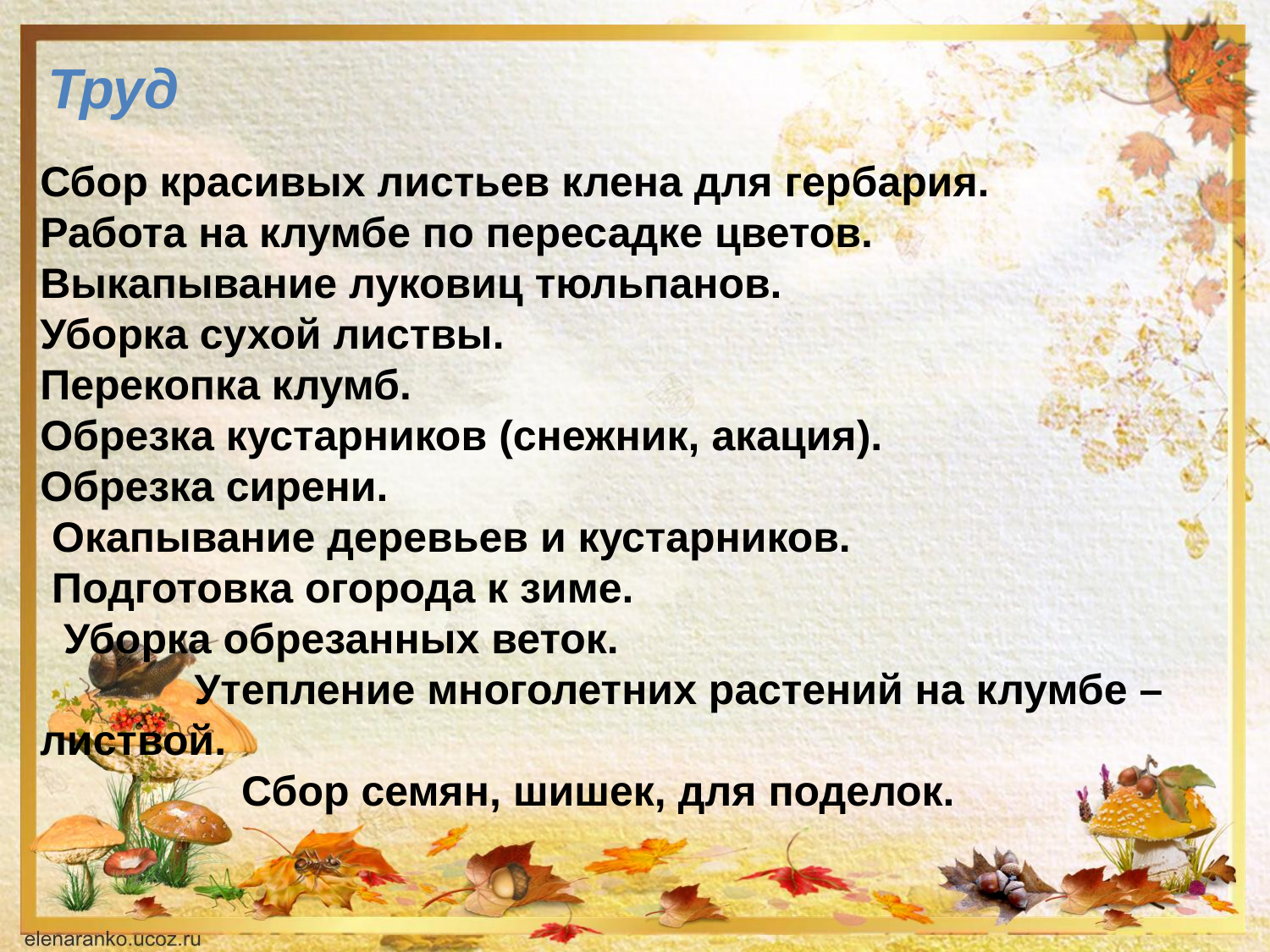

Труд

Сбор красивых листьев клена для гербария.
Работа на клумбе по пересадке цветов.
Выкапывание луковиц тюльпанов.
Уборка сухой листвы.
Перекопка клумб.
Обрезка кустарников (снежник, акация).
Обрезка сирени.
 Окапывание деревьев и кустарников.
 Подготовка огорода к зиме.
  Уборка обрезанных веток.
             Утепление многолетних растений на клумбе –   листвой.
                 Сбор семян, шишек, для поделок.